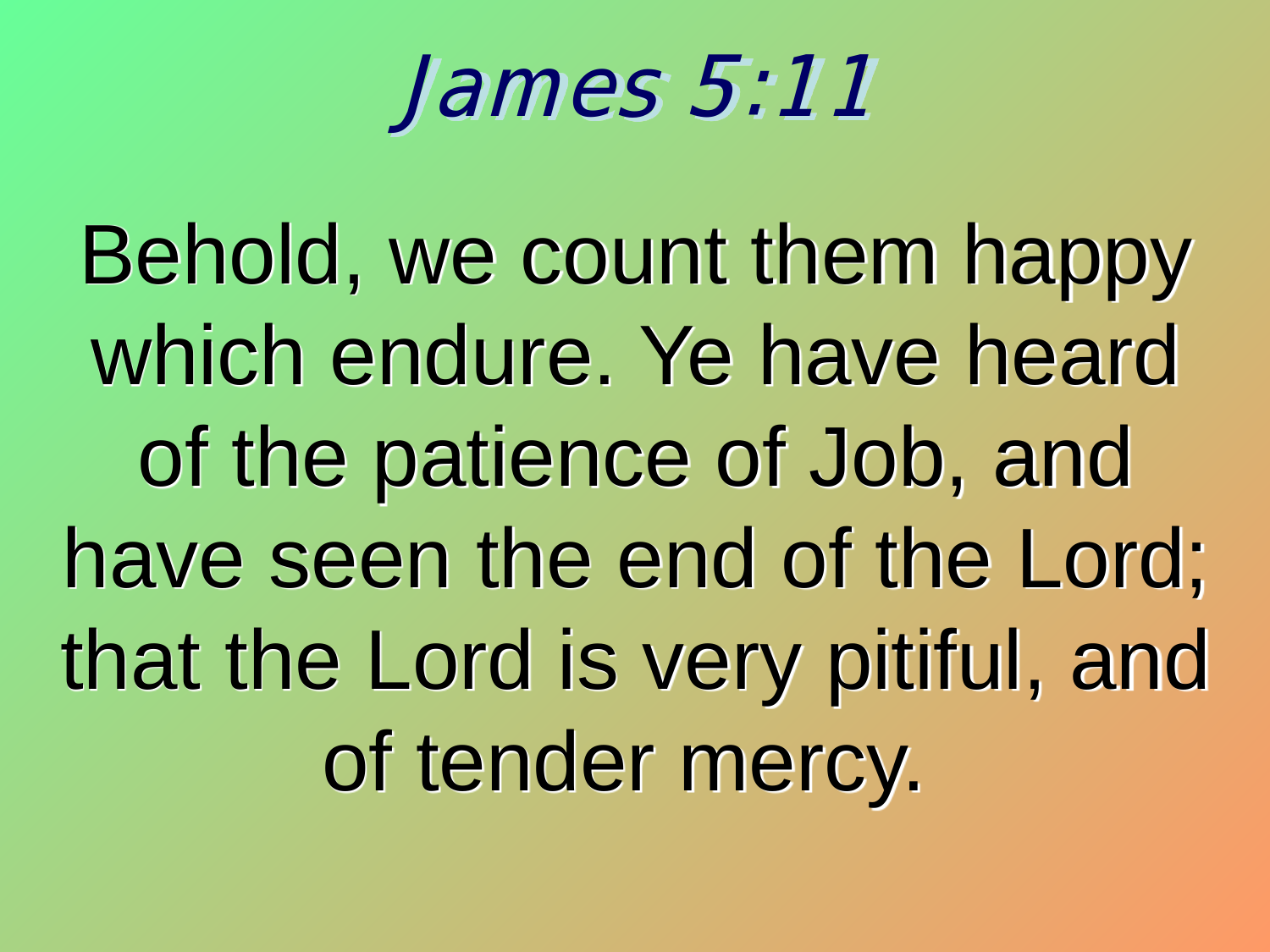

James 5:11
Behold, we count them happy which endure. Ye have heard of the patience of Job, and have seen the end of the Lord; that the Lord is very pitiful, and of tender mercy.